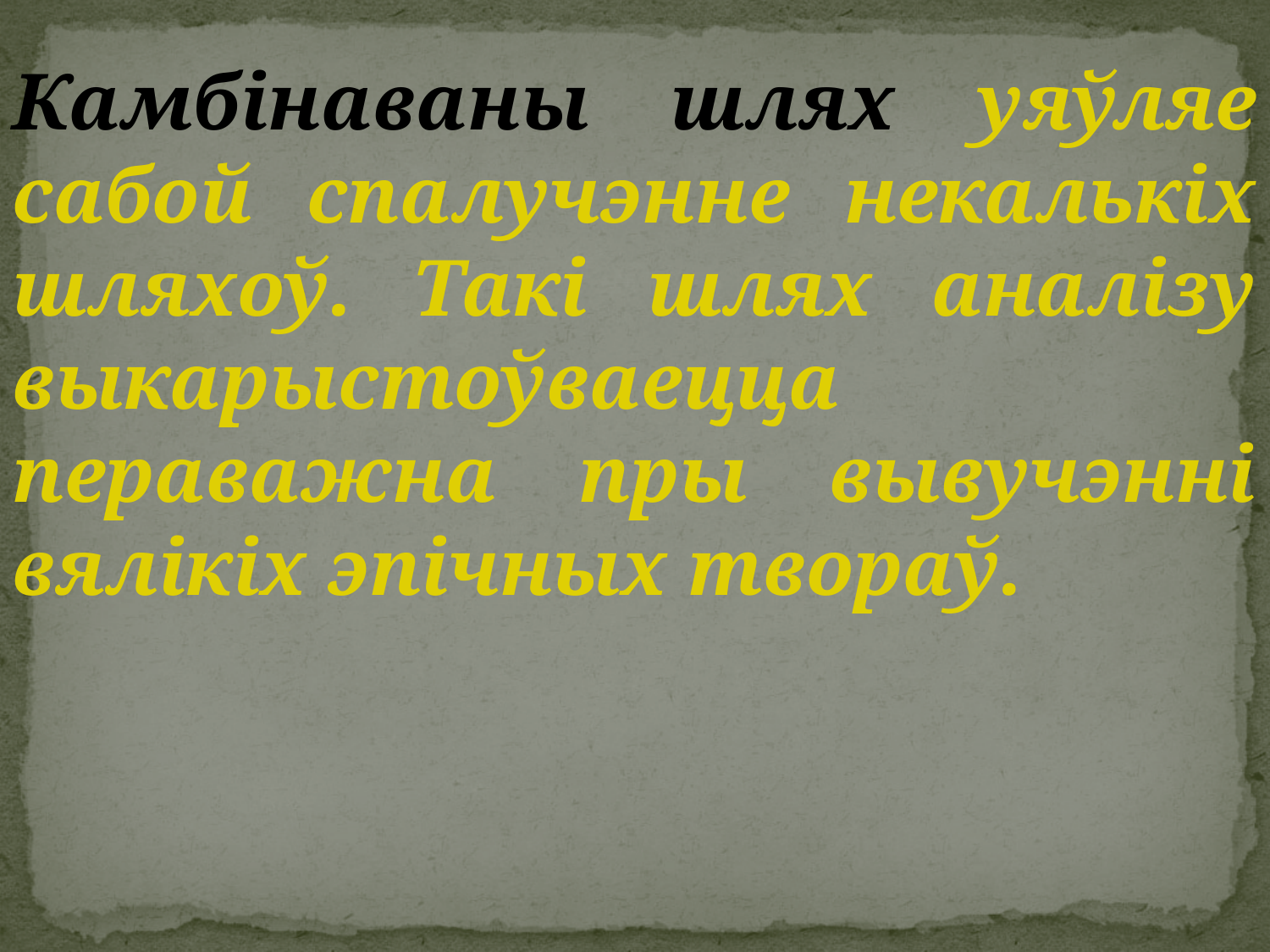

#
Камбінаваны шлях уяўляе сабой спалучэнне некалькіх шляхоў. Такі шлях аналізу выкарыстоўваецца пераважна пры вывучэнні вялікіх эпічных твораў.